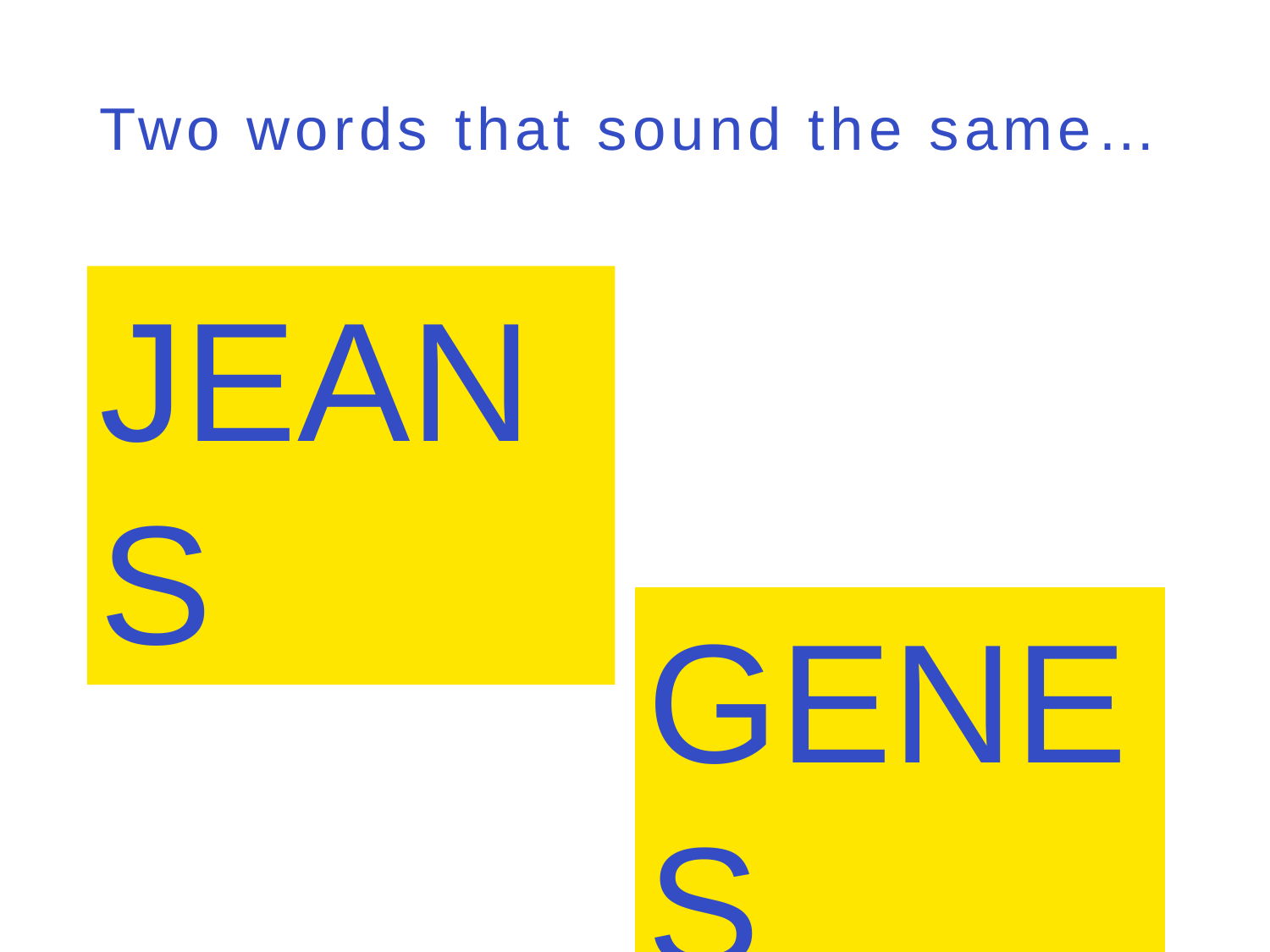

Two words that sound the same…
JEANS
GENES